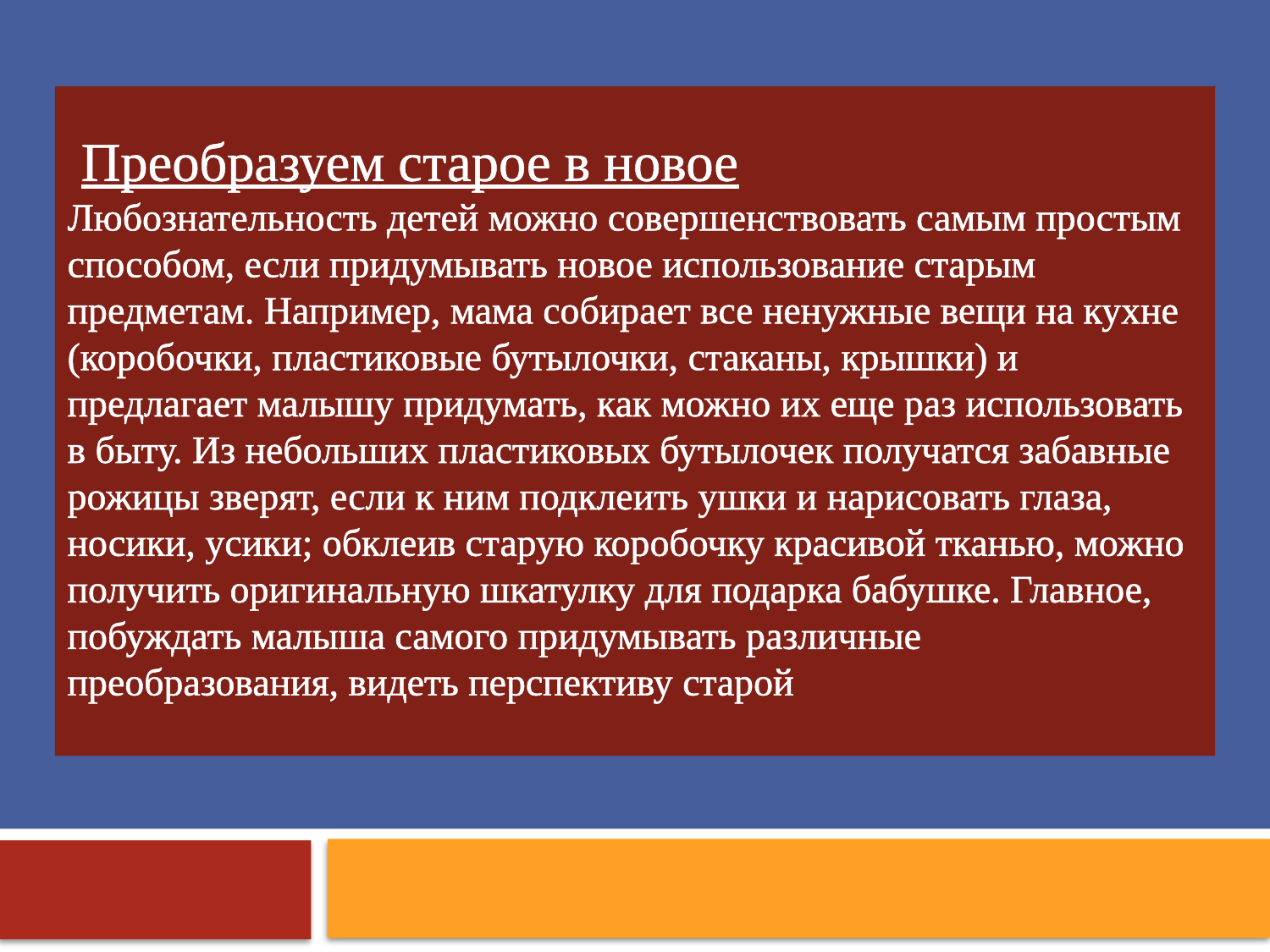

# Преобразуем старое в новое Любознательность детей можно совершенствовать самым простым способом, если придумывать новое использование старым предметам. Например, мама собирает все ненужные вещи на кухне (коробочки, пластиковые бутылочки, стаканы, крышки) и предлагает малышу придумать, как можно их еще раз использовать в быту. Из небольших пластиковых бутылочек получатся забавные рожицы зверят, если к ним подклеить ушки и нарисовать глаза, носики, усики; обклеив старую коробочку красивой тканью, можно получить оригинальную шкатулку для подарка бабушке. Главное, побуждать малыша самого придумывать различные преобразования, видеть перспективу старой